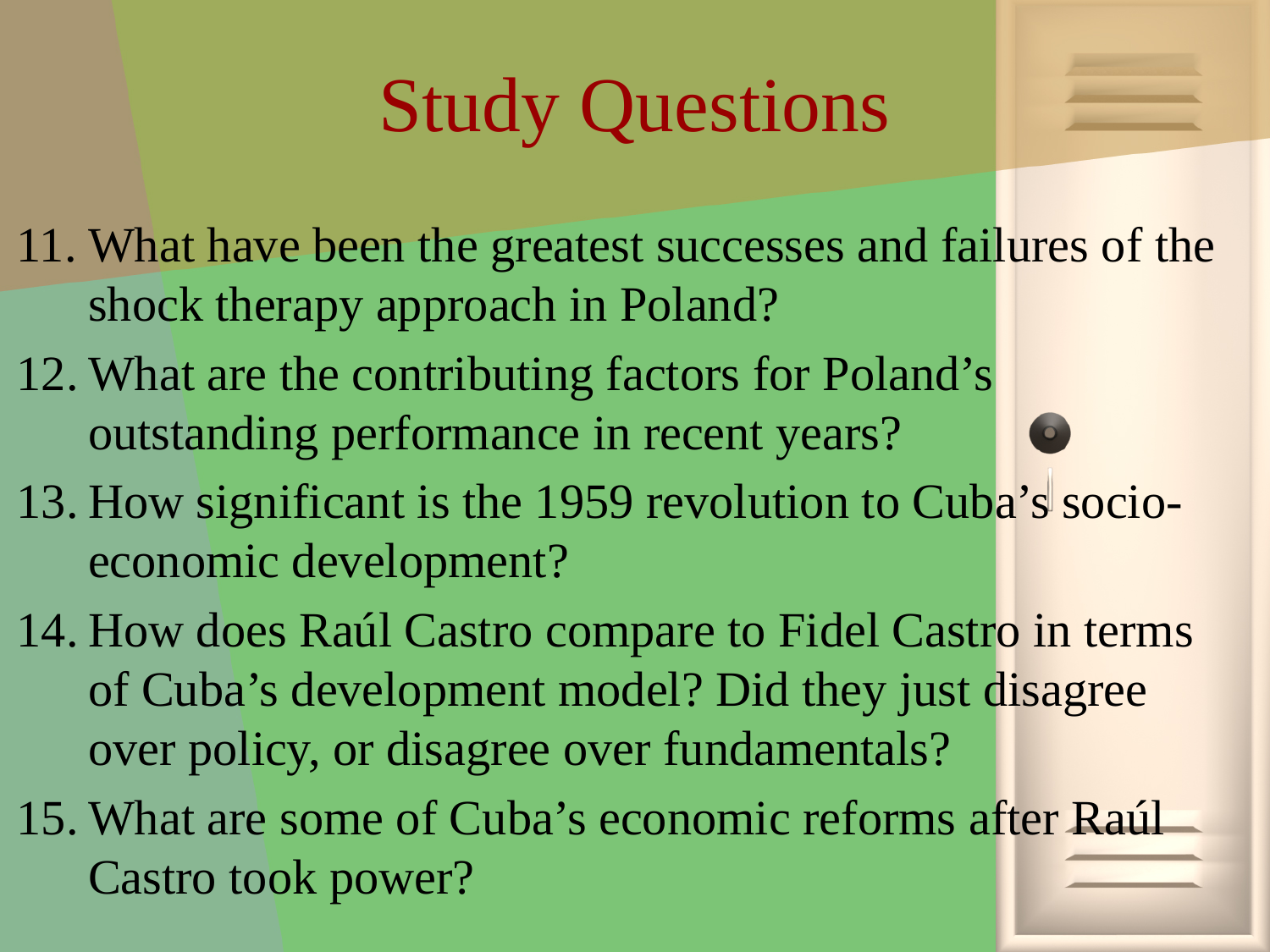

# Study Questions
What have been the greatest successes and failures of the shock therapy approach in Poland?
What are the contributing factors for Poland’s outstanding performance in recent years?
How significant is the 1959 revolution to Cuba’s socio-economic development?
How does Raúl Castro compare to Fidel Castro in terms of Cuba’s development model? Did they just disagree over policy, or disagree over fundamentals?
What are some of Cuba’s economic reforms after Raúl Castro took power?